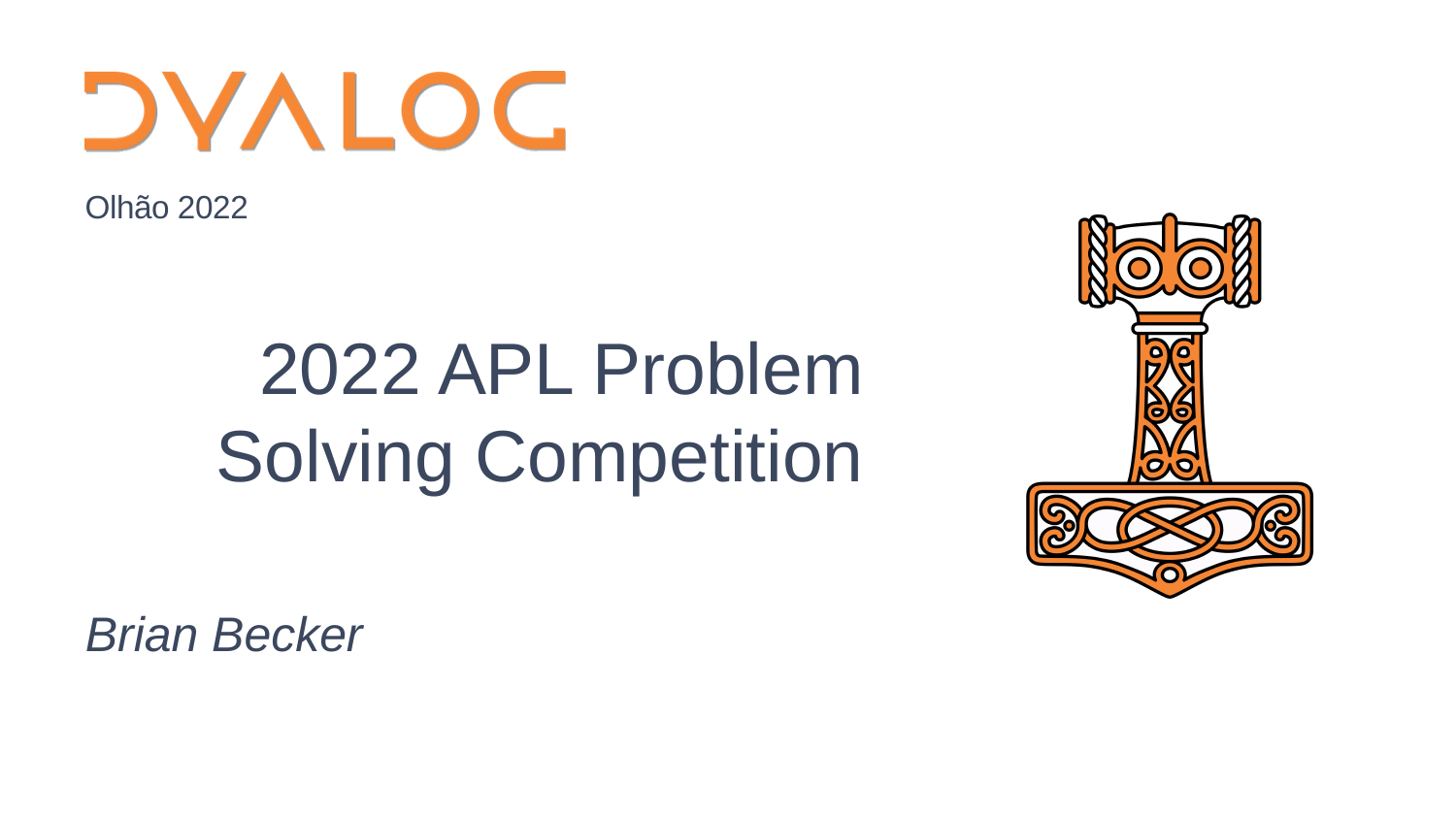

# 2022 APL Problem Solving Competition
Brian Becker